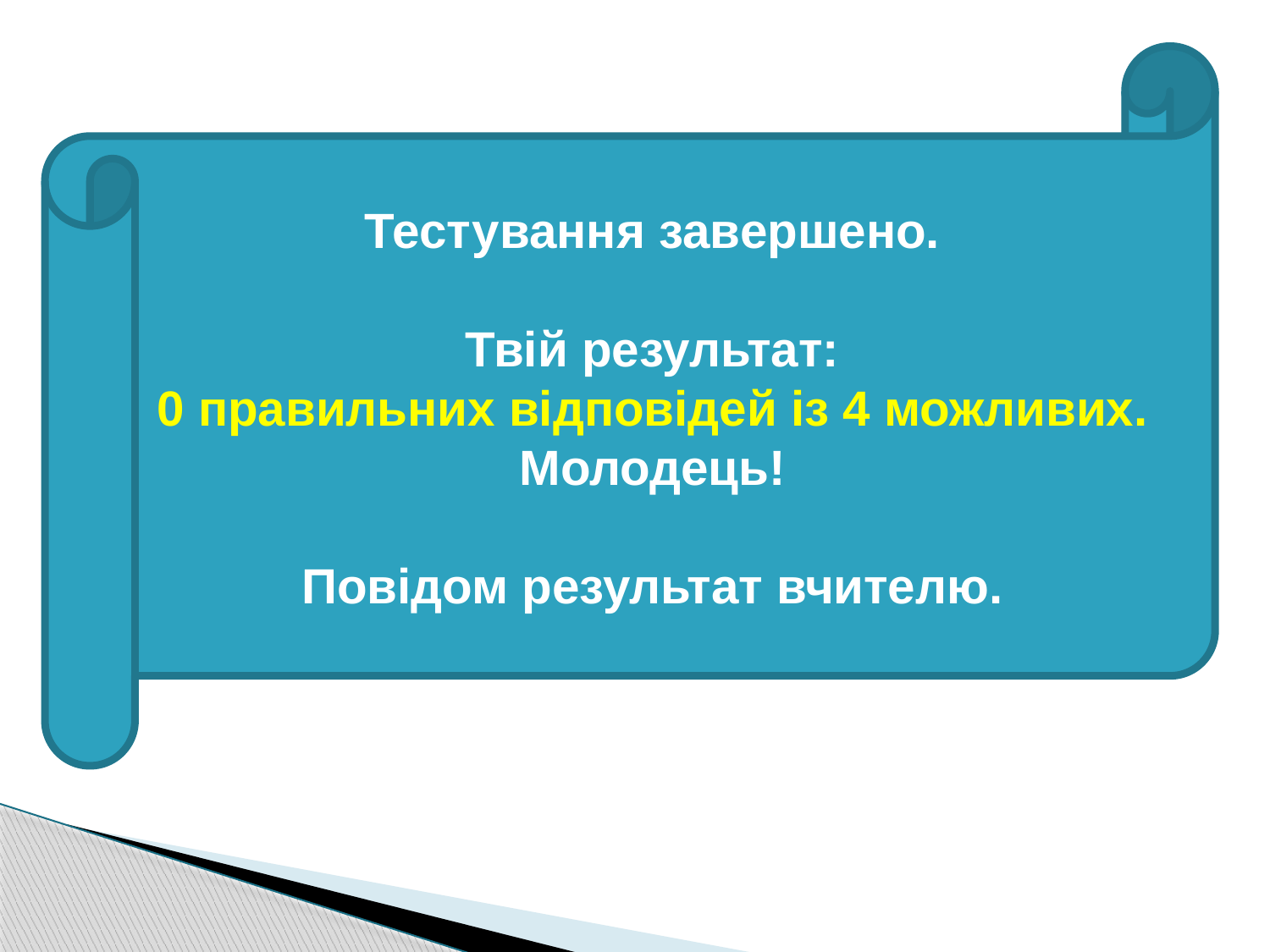

Тестування завершено.

Твій результат:
0 правильних відповідей із 4 можливих.
Молодець!

Повідом результат вчителю.